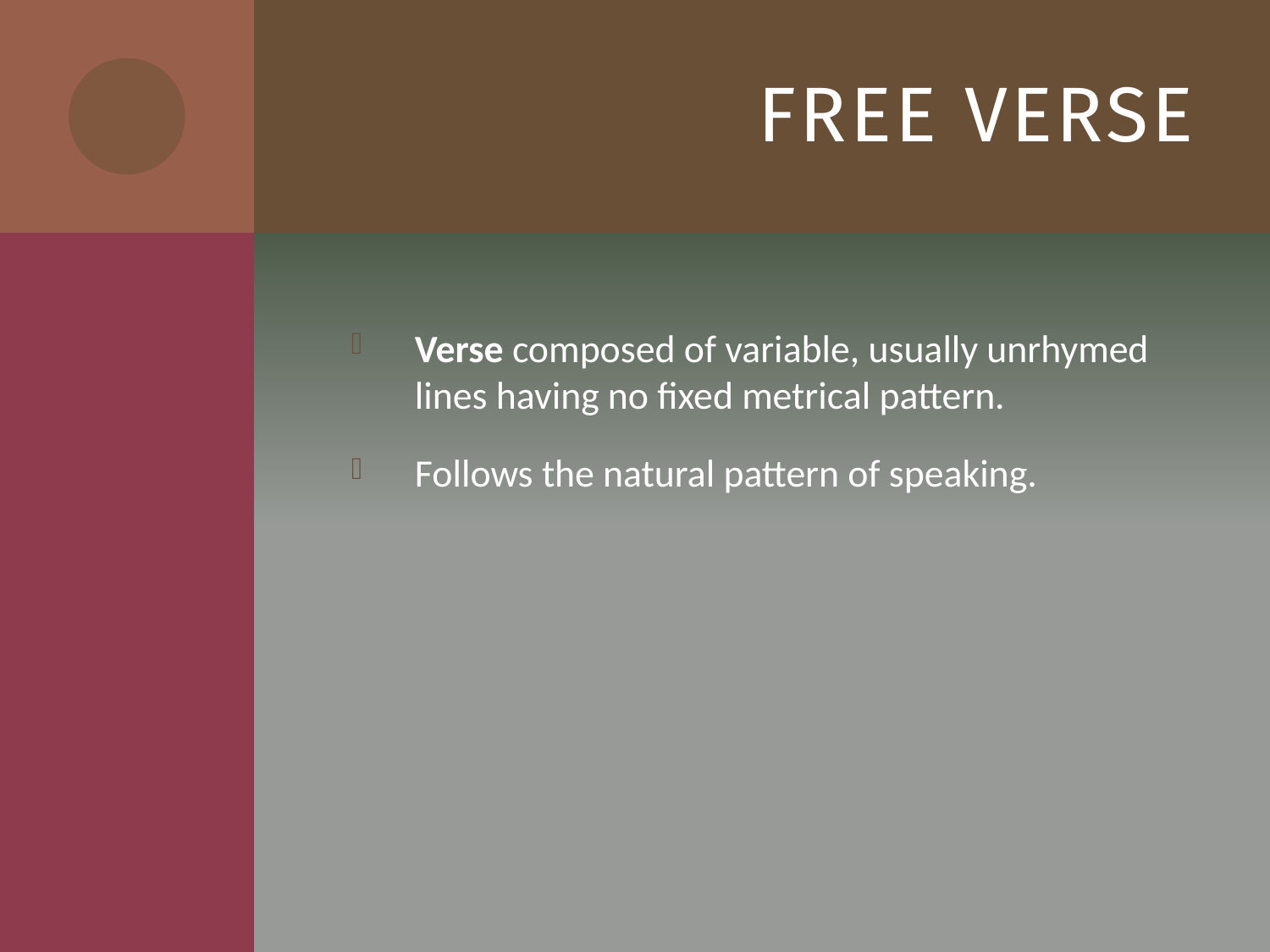

# Free Verse
Verse composed of variable, usually unrhymed lines having no fixed metrical pattern.
Follows the natural pattern of speaking.